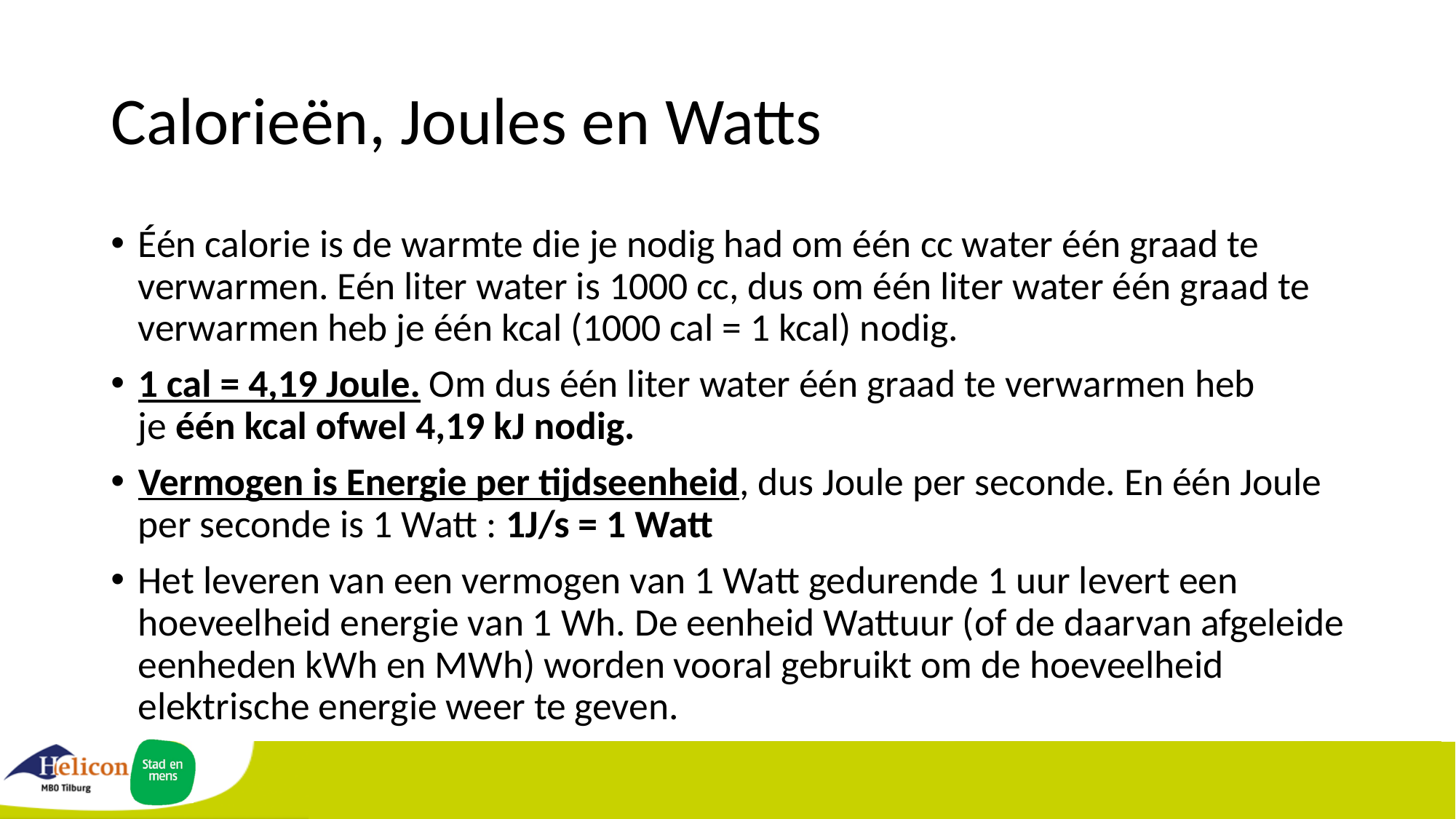

# Calorieën, Joules en Watts
Één calorie is de warmte die je nodig had om één cc water één graad te verwarmen. Eén liter water is 1000 cc, dus om één liter water één graad te verwarmen heb je één kcal (1000 cal = 1 kcal) nodig.
1 cal = 4,19 Joule. Om dus één liter water één graad te verwarmen heb je één kcal ofwel 4,19 kJ nodig.
Vermogen is Energie per tijdseenheid, dus Joule per seconde. En één Joule per seconde is 1 Watt : 1J/s = 1 Watt
Het leveren van een vermogen van 1 Watt gedurende 1 uur levert een hoeveelheid energie van 1 Wh. De eenheid Wattuur (of de daarvan afgeleide eenheden kWh en MWh) worden vooral gebruikt om de hoeveelheid elektrische energie weer te geven.